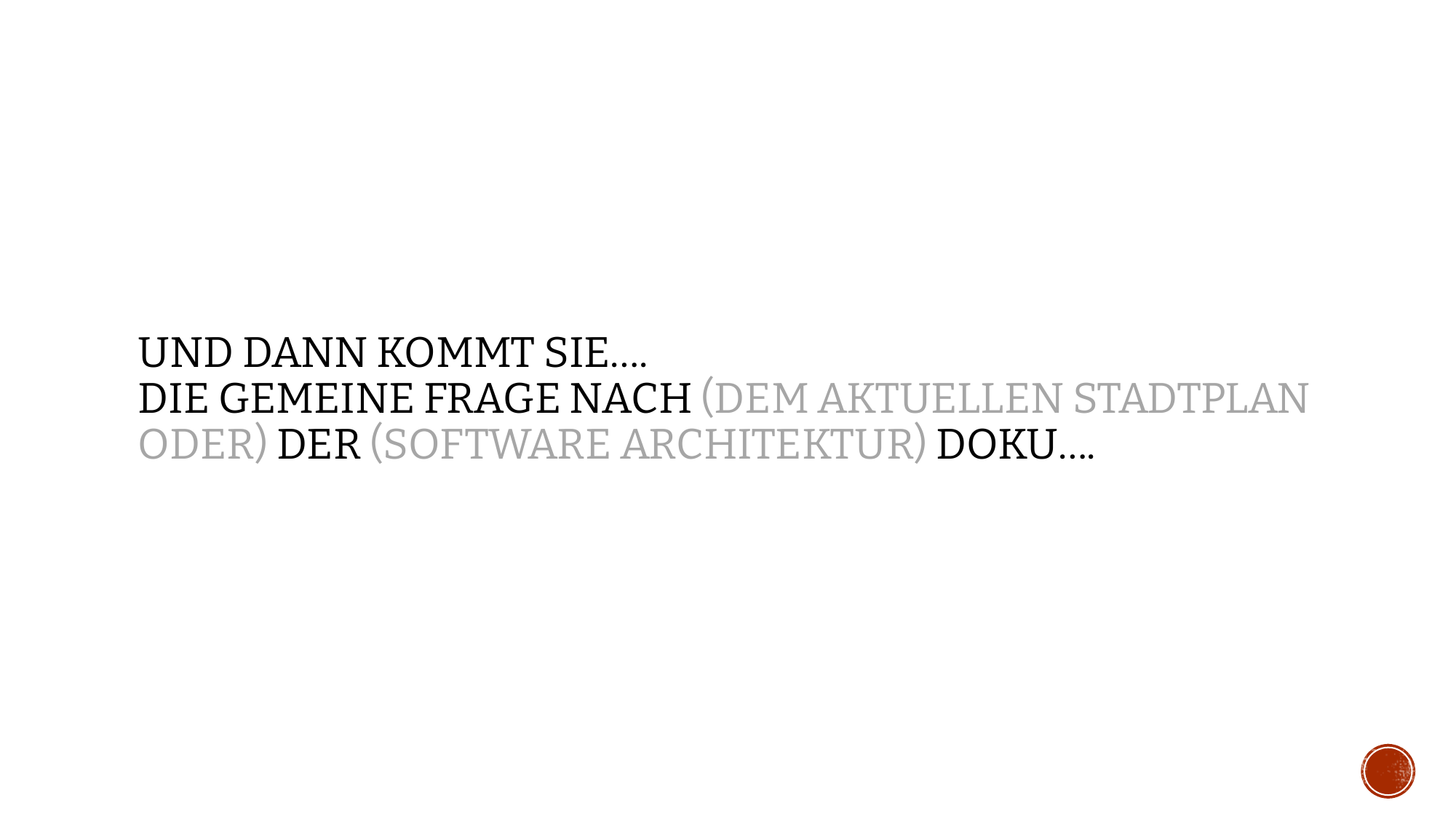

# Und dann kommt sie…. Die Gemeine Frage nach (dem aktuellen Stadtplan oder) der (Software Architektur) Doku….